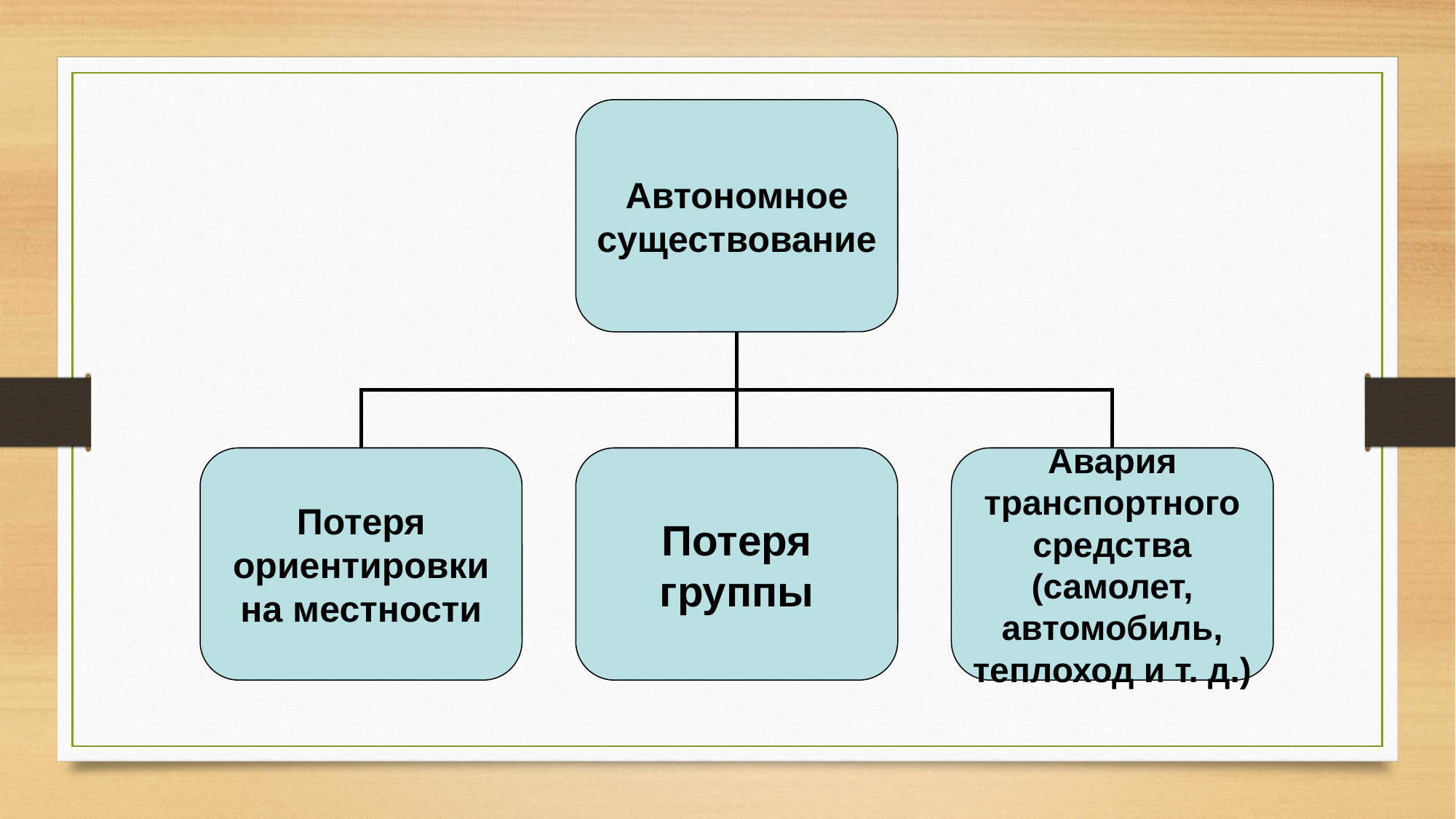

Автономное существование
Потеря ориентировки на местности
Потеря группы
Авария транспортного средства (самолет, автомобиль, теплоход и т. д.)